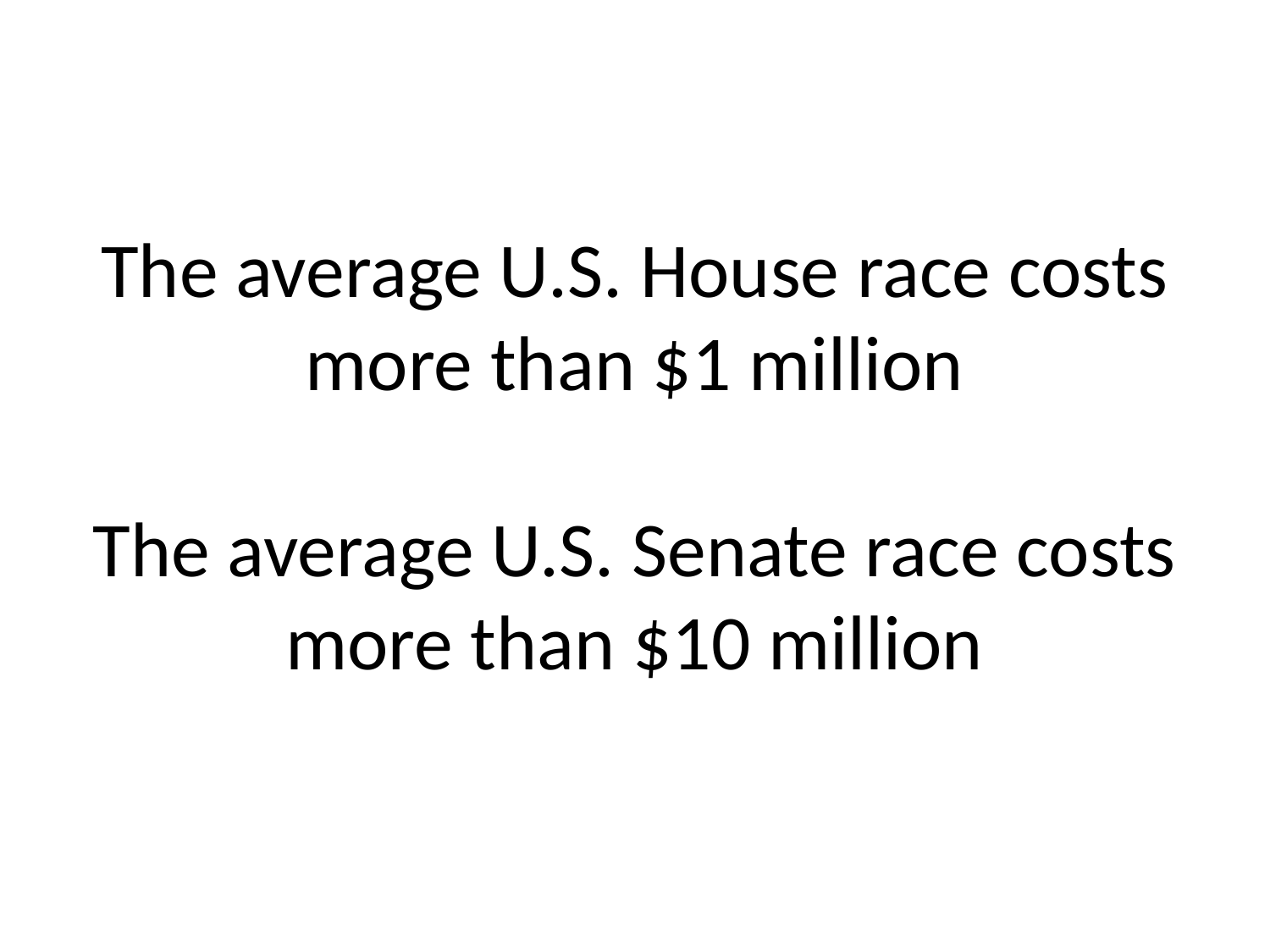

The average U.S. House race costs more than $1 million
The average U.S. Senate race costs more than $10 million